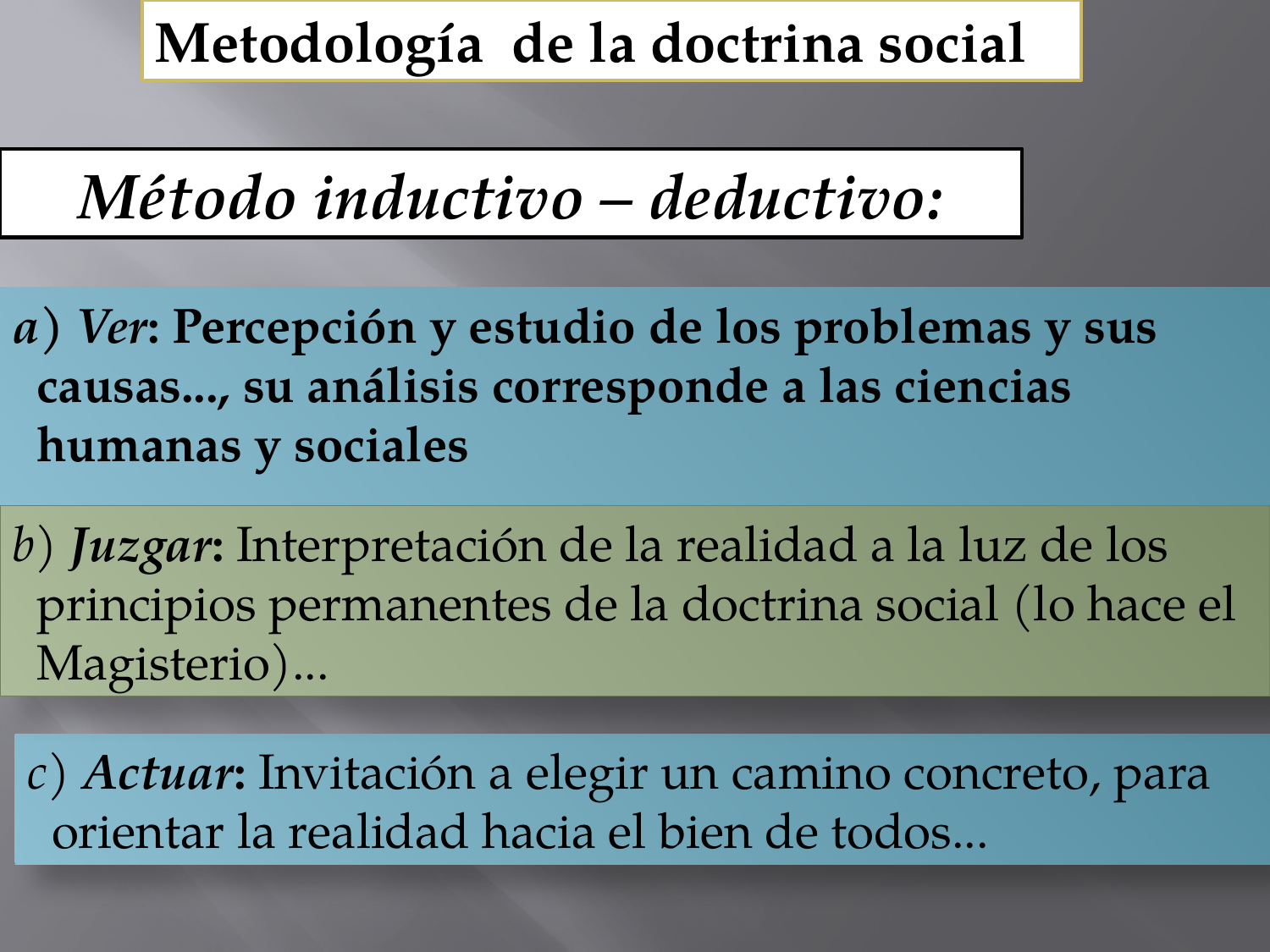

Metodología  de la doctrina social
Método inductivo – deductivo:
a) Ver: Percepción y estudio de los problemas y sus causas..., su análisis corresponde a las ciencias humanas y sociales
b) Juzgar: Interpretación de la realidad a la luz de los principios permanentes de la doctrina social (lo hace el Magisterio)...
c) Actuar: Invitación a elegir un camino concreto, para orientar la realidad hacia el bien de todos...